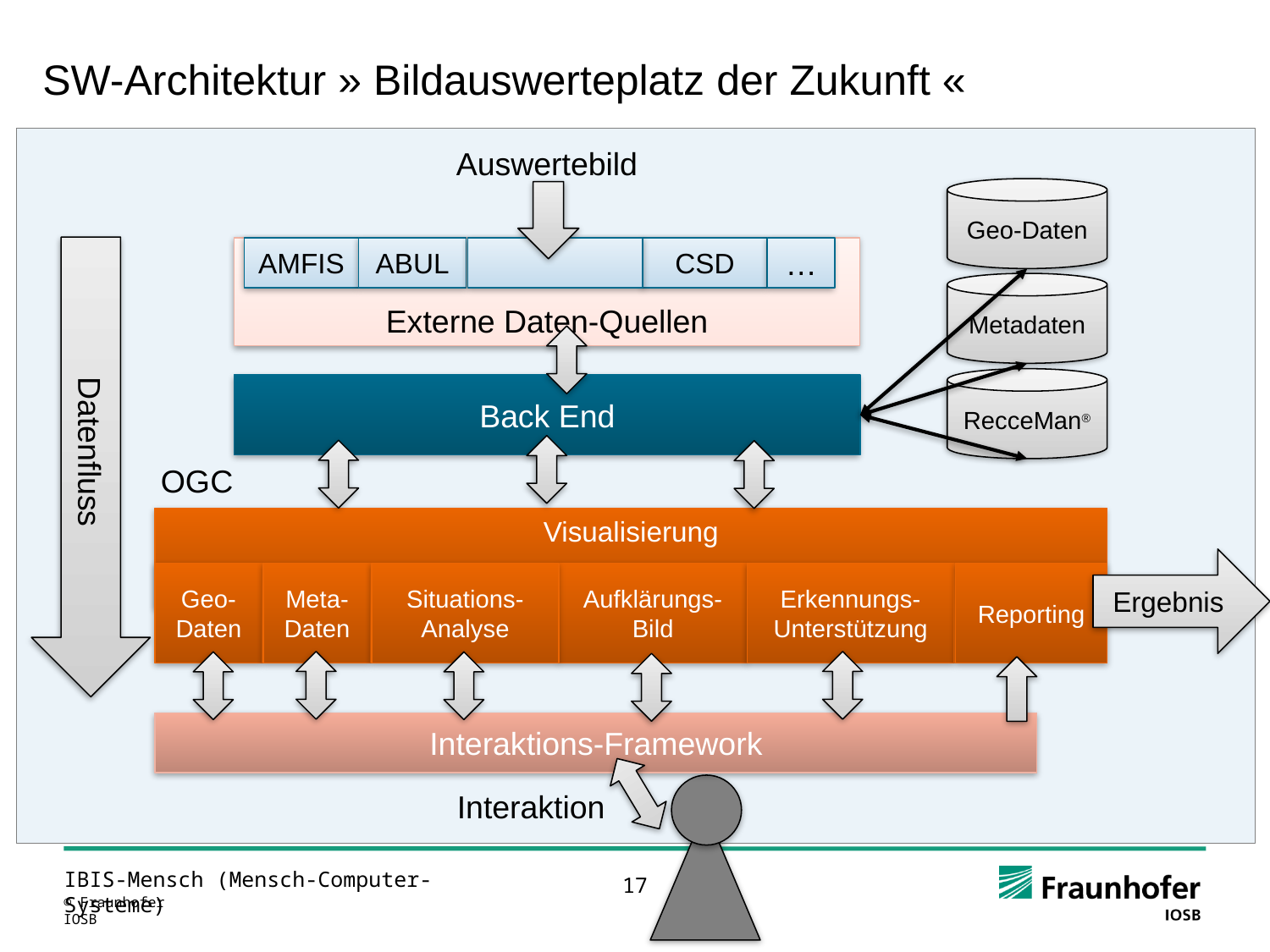

# SW-Architektur » Bildauswerteplatz der Zukunft «

Auswertebild
Geo-Daten

Datenfluss
Externe Daten-Quellen
AMFIS
ABUL

CSD
…
Metadaten

RecceMan®
Back End

OGC
Visualisierung

Ergebnis
Geo-Daten
Meta-Daten
Situations-Analyse
Aufklärungs-
Bild
Erkennungs-
Unterstützung
Reporting

Interaktions-Framework

Interaktion